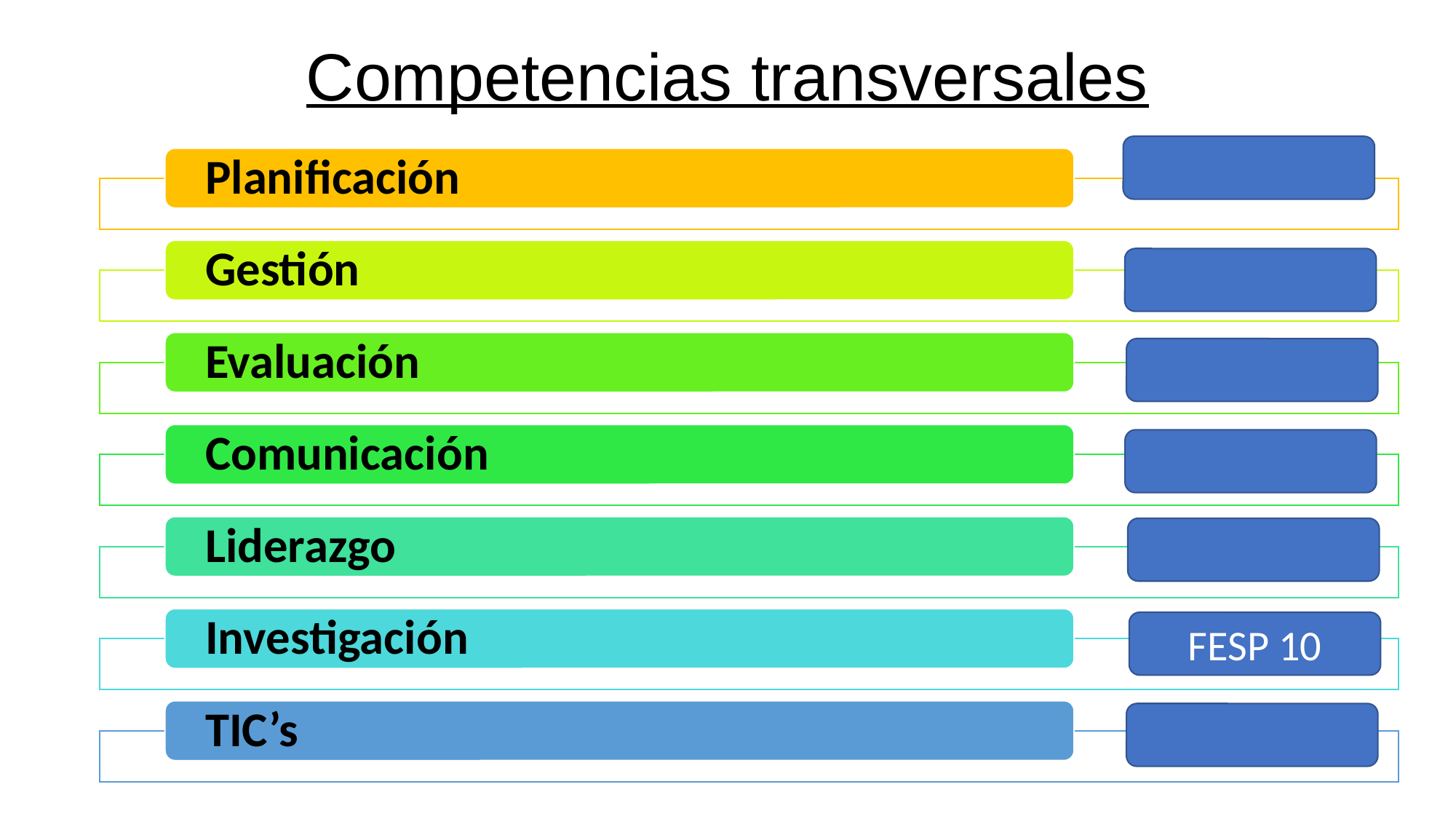

# Competencias transversales
Planificación
Gestión
Evaluación
Comunicación
Liderazgo
Investigación
TIC’s

FESP 10